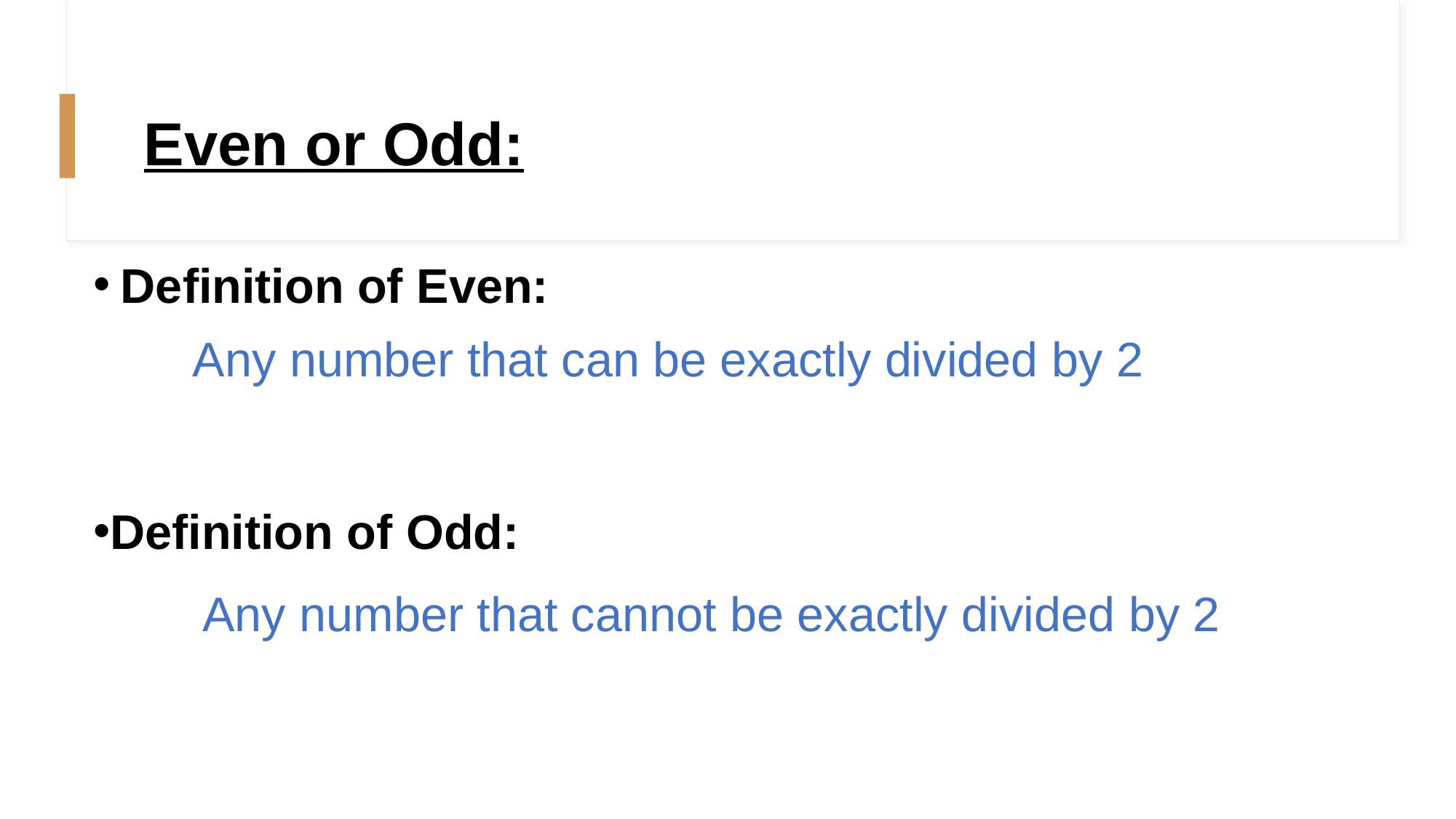

# Even or Odd:
Definition of Even:

Definition of Odd:
 	Any number that cannot be exactly divided by 2

Any number that can be exactly divided by 2